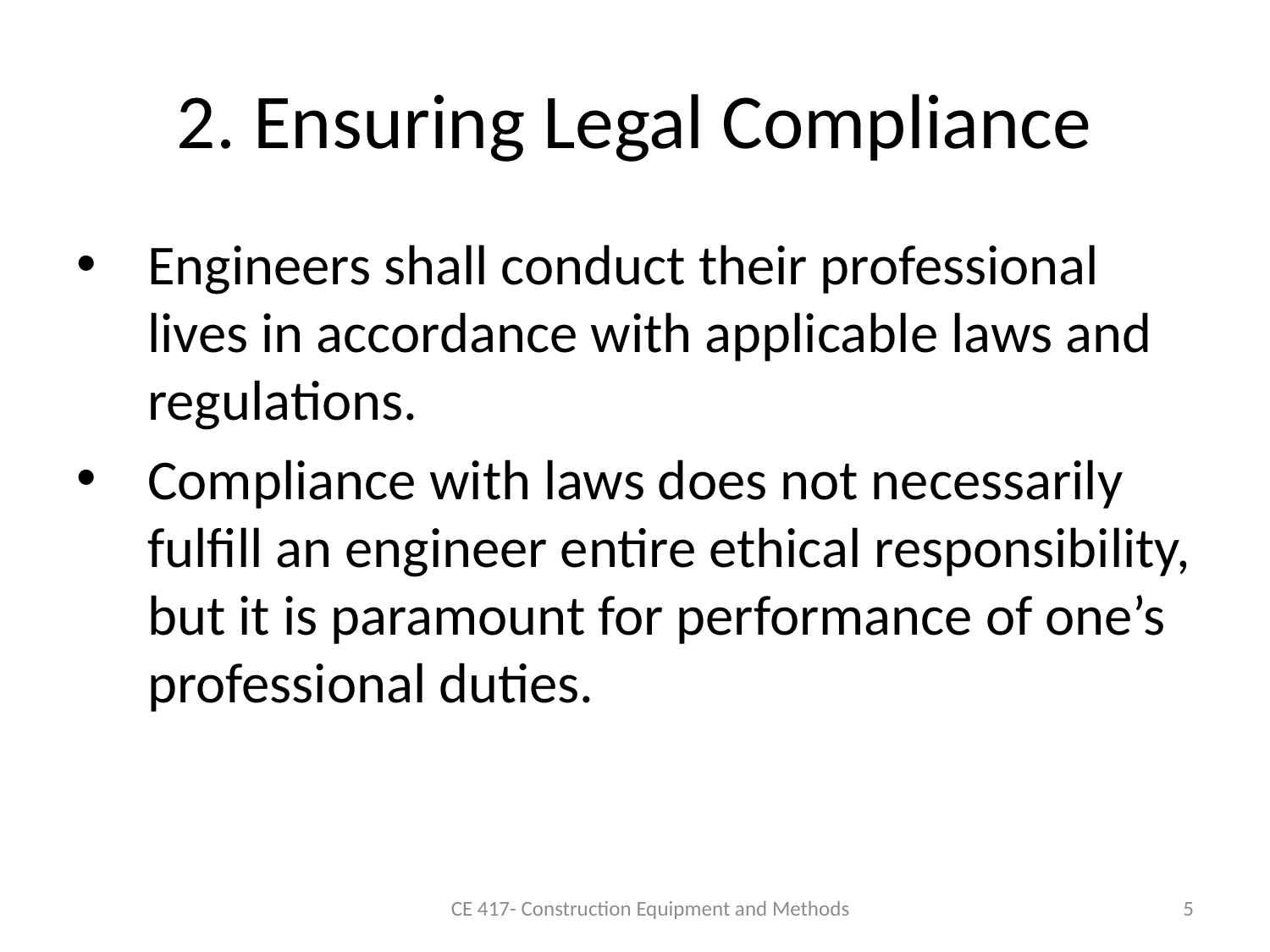

# 2. Ensuring Legal Compliance
Engineers shall conduct their professional lives in accordance with applicable laws and regulations.
Compliance with laws does not necessarily fulfill an engineer entire ethical responsibility, but it is paramount for performance of one’s professional duties.
CE 417- Construction Equipment and Methods
5